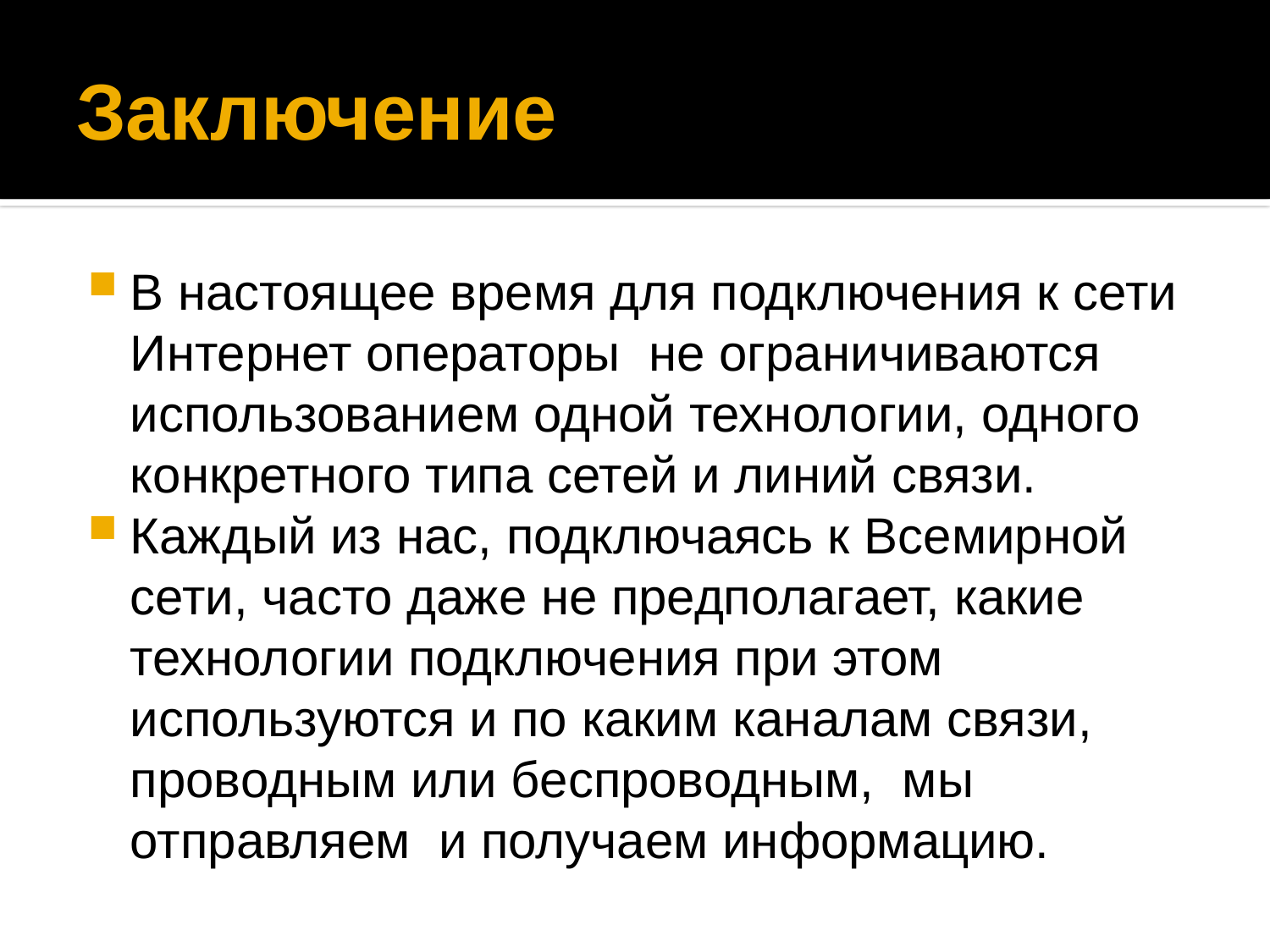

# Заключение
В настоящее время для подключения к сети Интернет операторы  не ограничиваются  использованием одной технологии, одного конкретного типа сетей и линий связи.
Каждый из нас, подключаясь к Всемирной сети, часто даже не предполагает, какие технологии подключения при этом используются и по каким каналам связи, проводным или беспроводным,  мы отправляем  и получаем информацию.